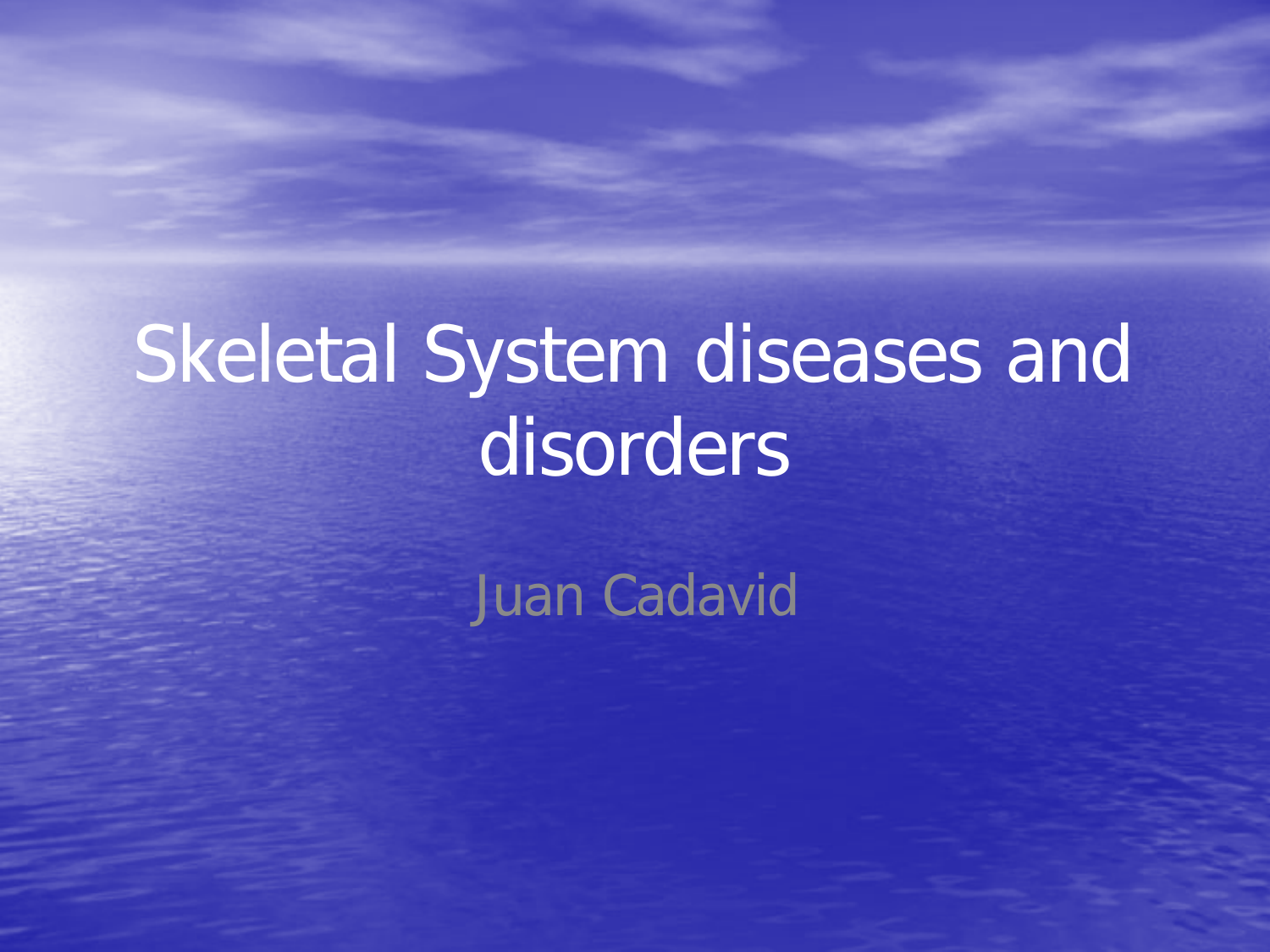

Skeletal System diseases and disorders
Juan Cadavid